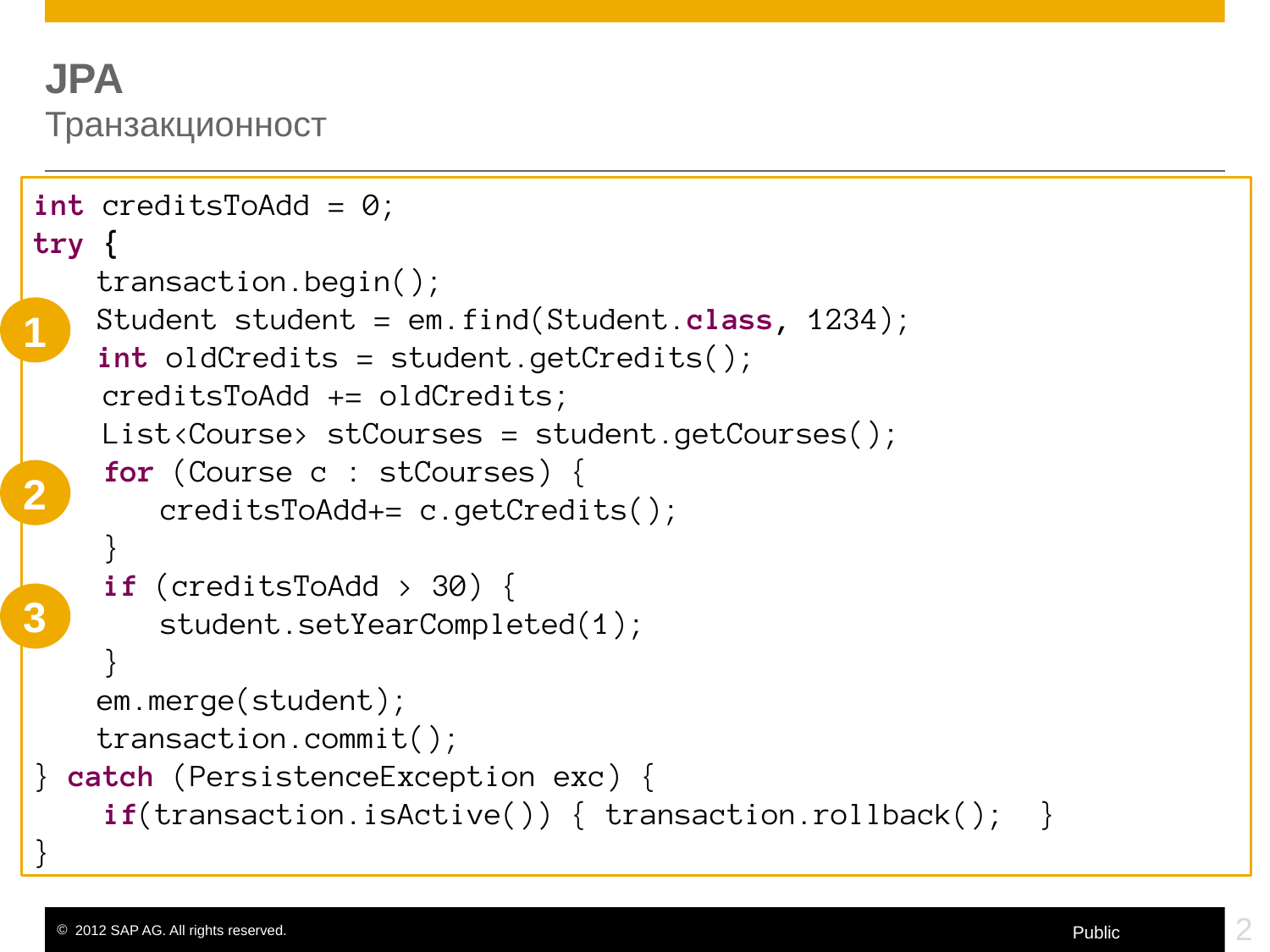

# JPA Транзакционност
int creditsToAdd = 0;
try {
transaction.begin();
Student student = em.find(Student.class, 1234);
int oldCredits = student.getCredits();
    creditsToAdd += oldCredits;
    List<Course> stCourses = student.getCourses();
    for (Course c : stCourses) {
	creditsToAdd+= c.getCredits();
    }
    if (creditsToAdd > 30) {
	student.setYearCompleted(1);
    }
em.merge(student);
transaction.commit();
} catch (PersistenceException exc) {
    if(transaction.isActive()) { transaction.rollback();  }
}
1
2
3
2